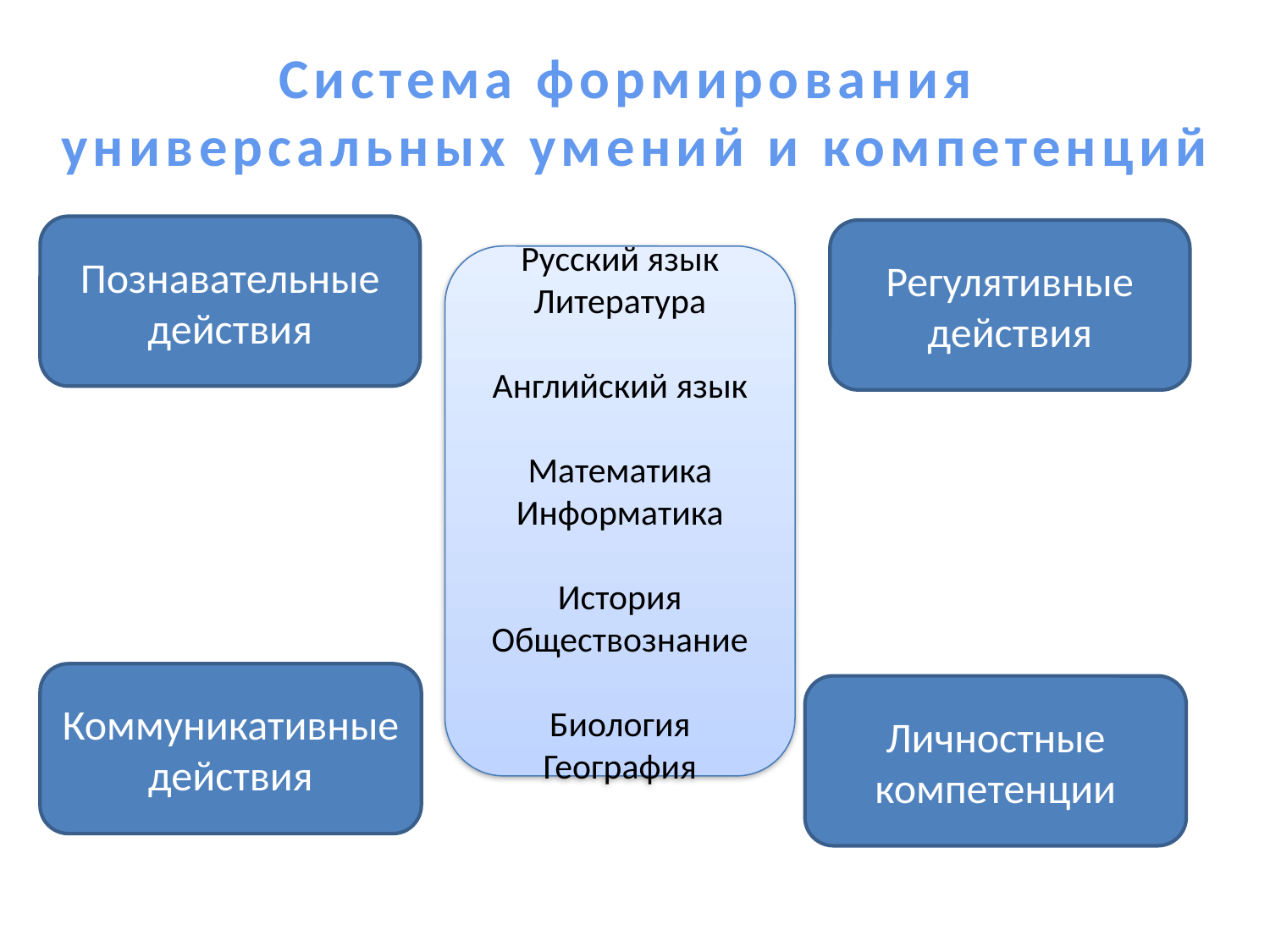

Система формирования
универсальных умений и компетенций
Познавательные
действия
Регулятивные
действия
Русский язык
Литература

Английский язык

Математика
Информатика

История
Обществознание

Биология
География
Коммуникативные
действия
Личностные
компетенции